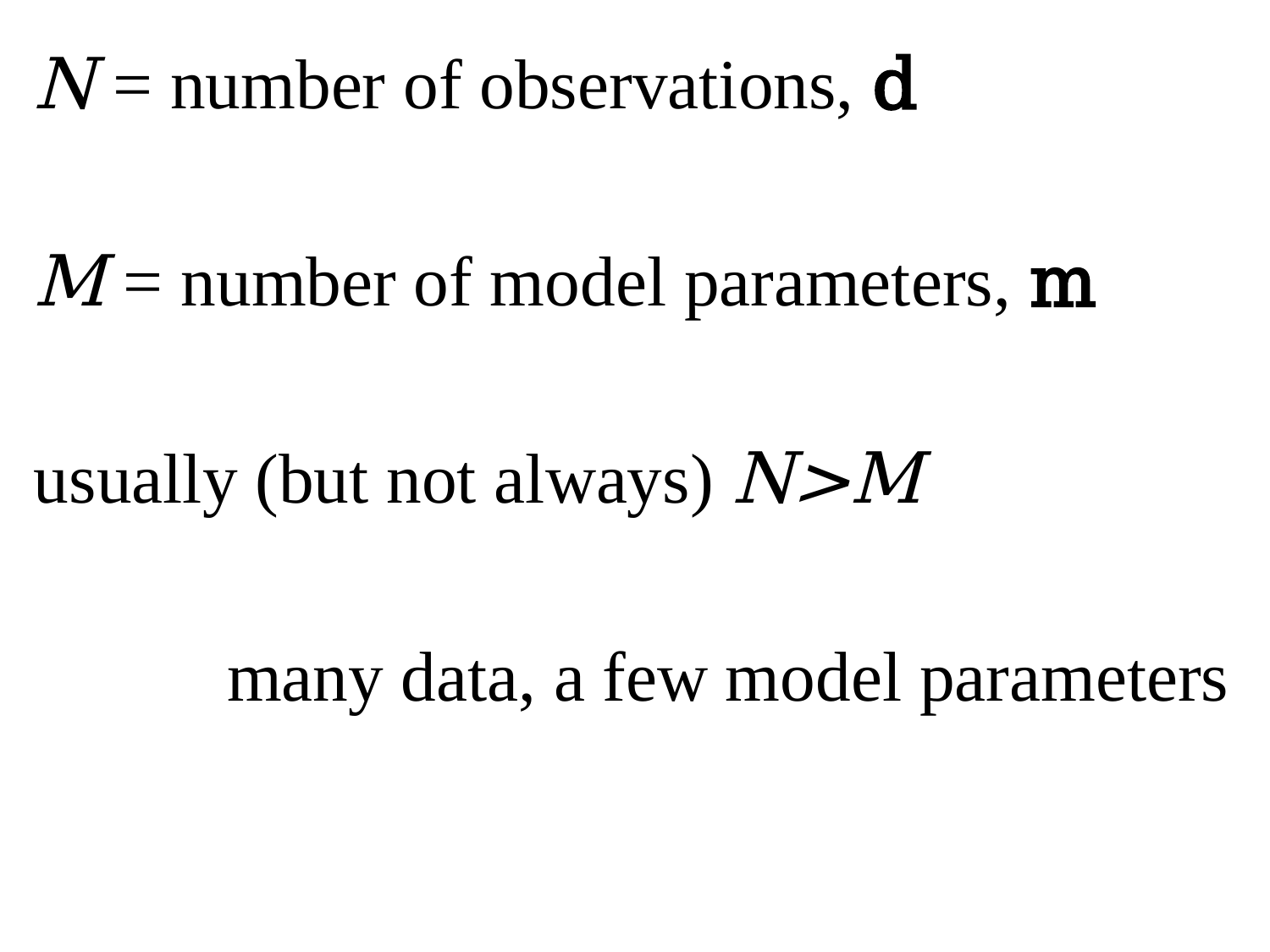

N = number of observations, d

M = number of model parameters, m

usually (but not always) N>M

           many data, a few model parameters